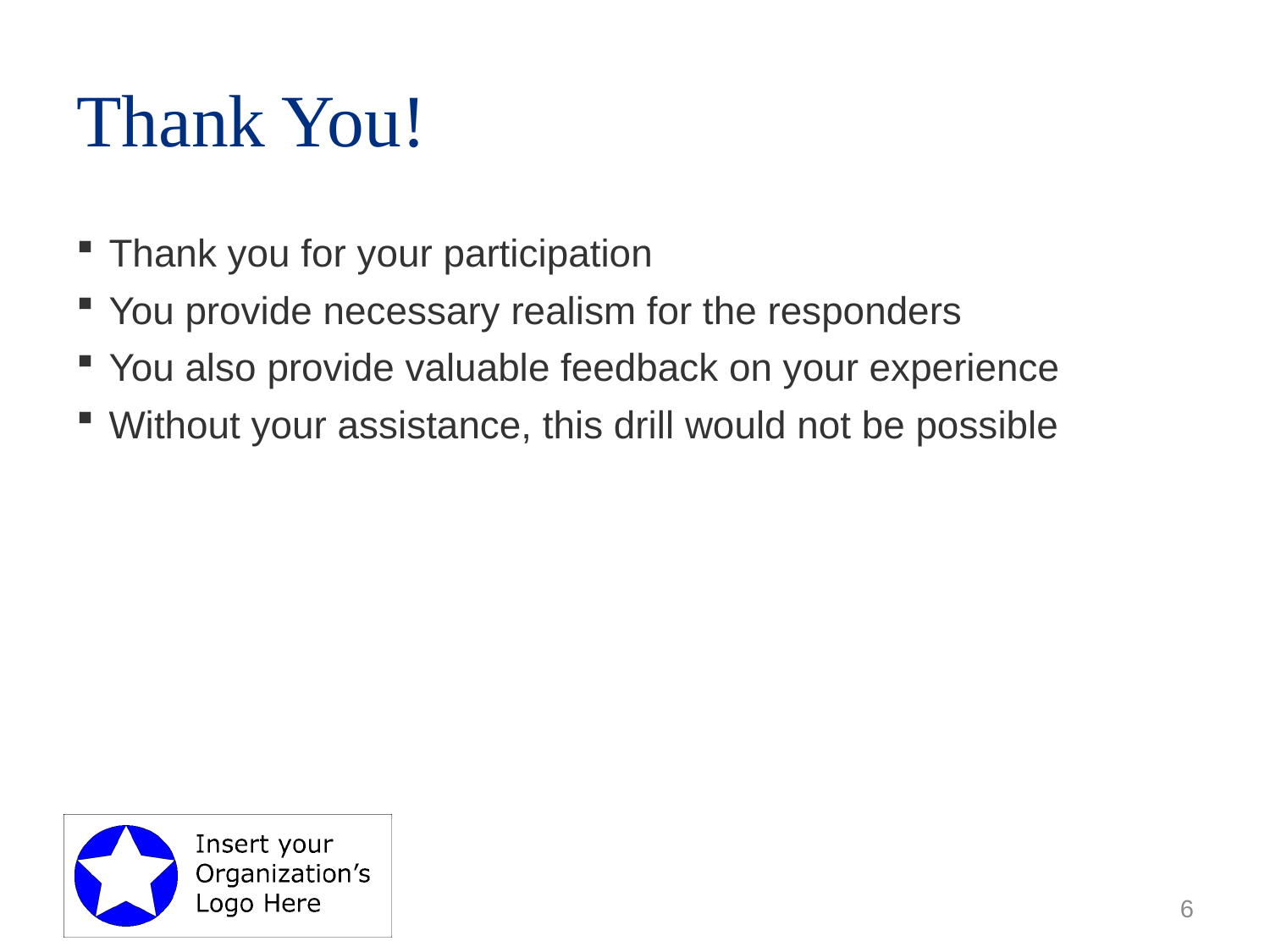

# Thank You!
Thank you for your participation
You provide necessary realism for the responders
You also provide valuable feedback on your experience
Without your assistance, this drill would not be possible

6